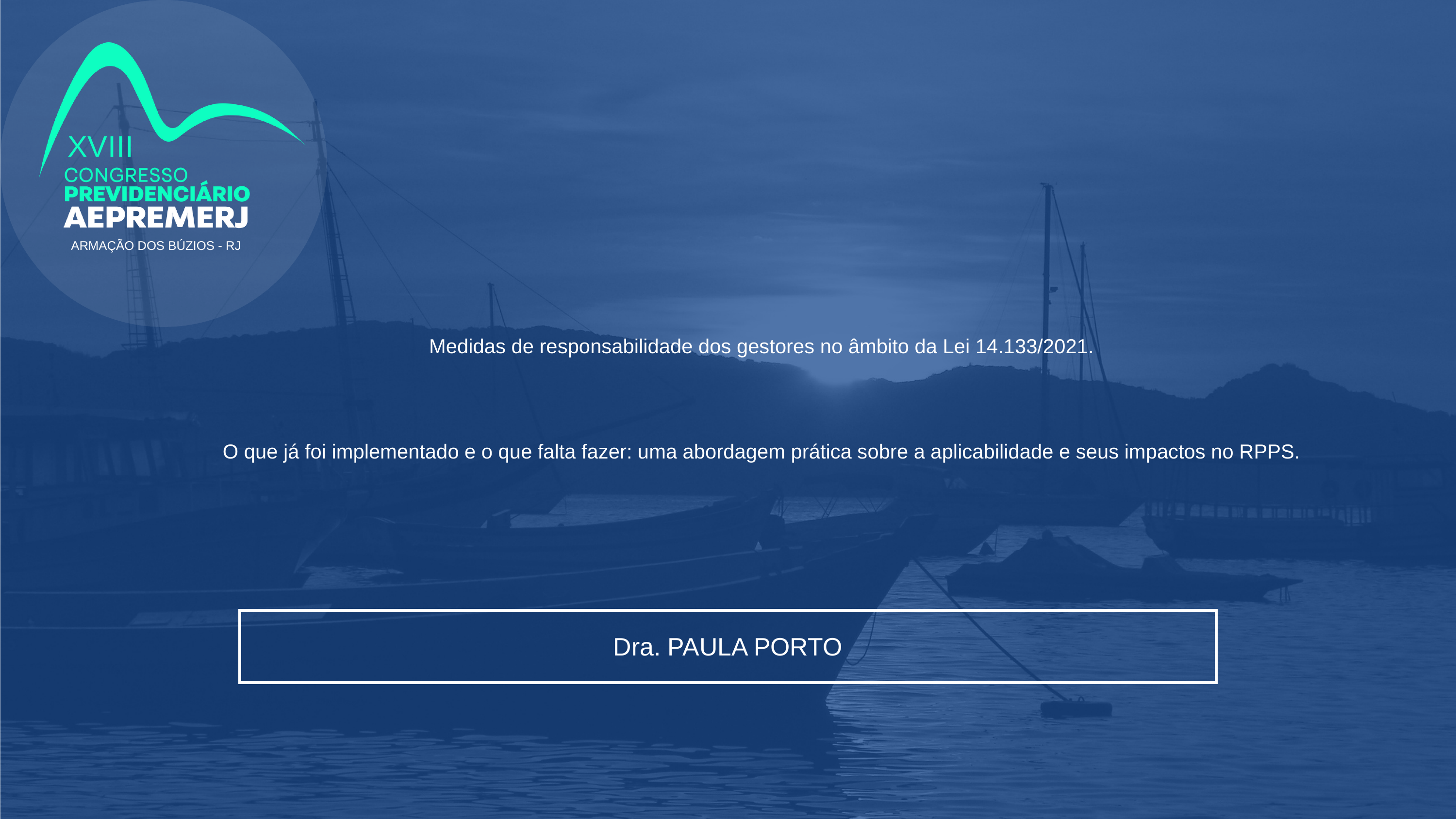

XVIII

ARMAÇÃO DOS BÚZIOS - RJ
Medidas de responsabilidade dos gestores no âmbito da Lei 14.133/2021.
O que já foi implementado e o que falta fazer: uma abordagem prática sobre a aplicabilidade e seus impactos no RPPS.

Dra. PAULA PORTO